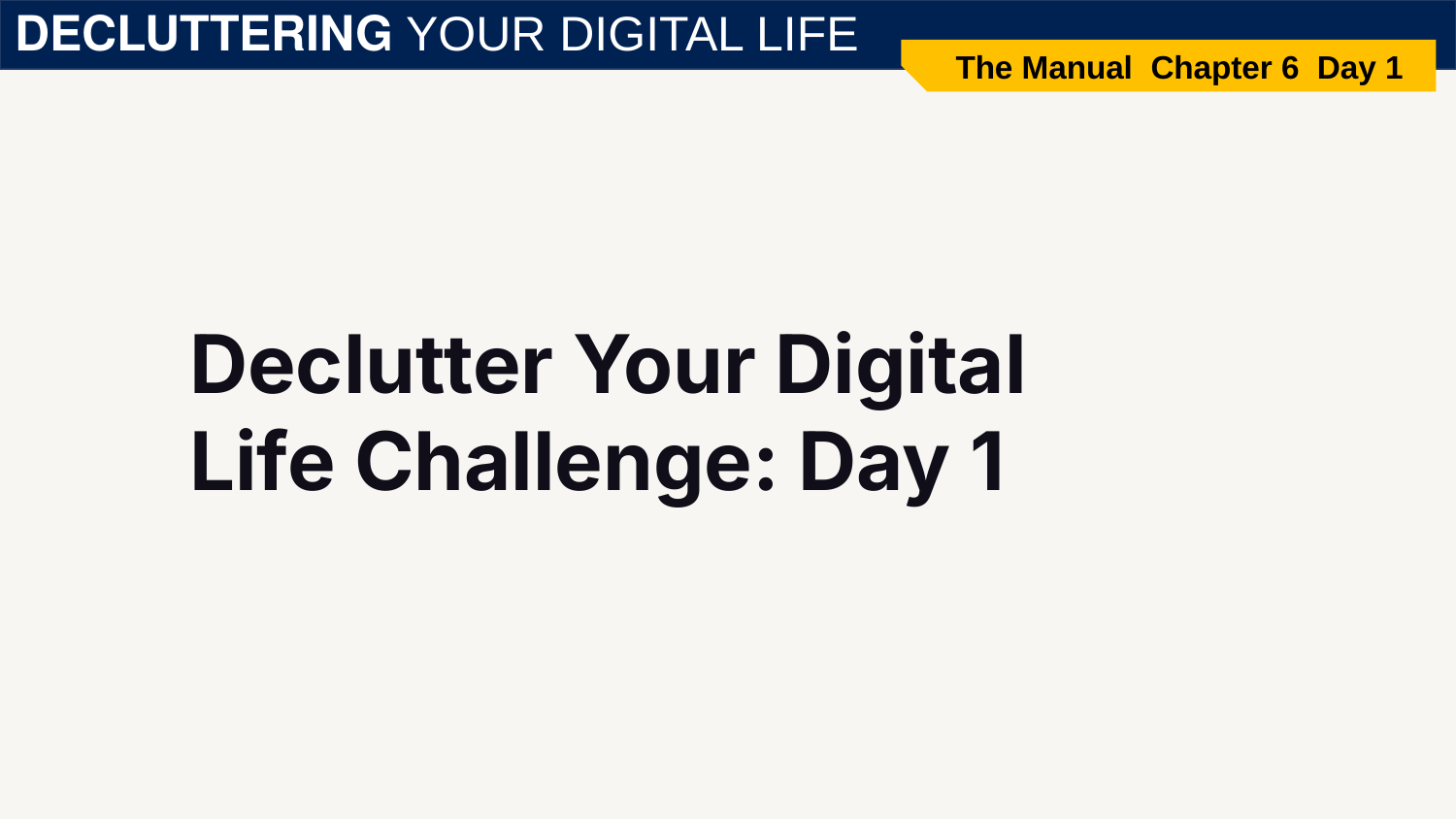

DECLUTTERING YOUR DIGITAL LIFE
The Manual  Chapter 6  Day 1

# Declutter Your Digital Life Challenge: Day 1